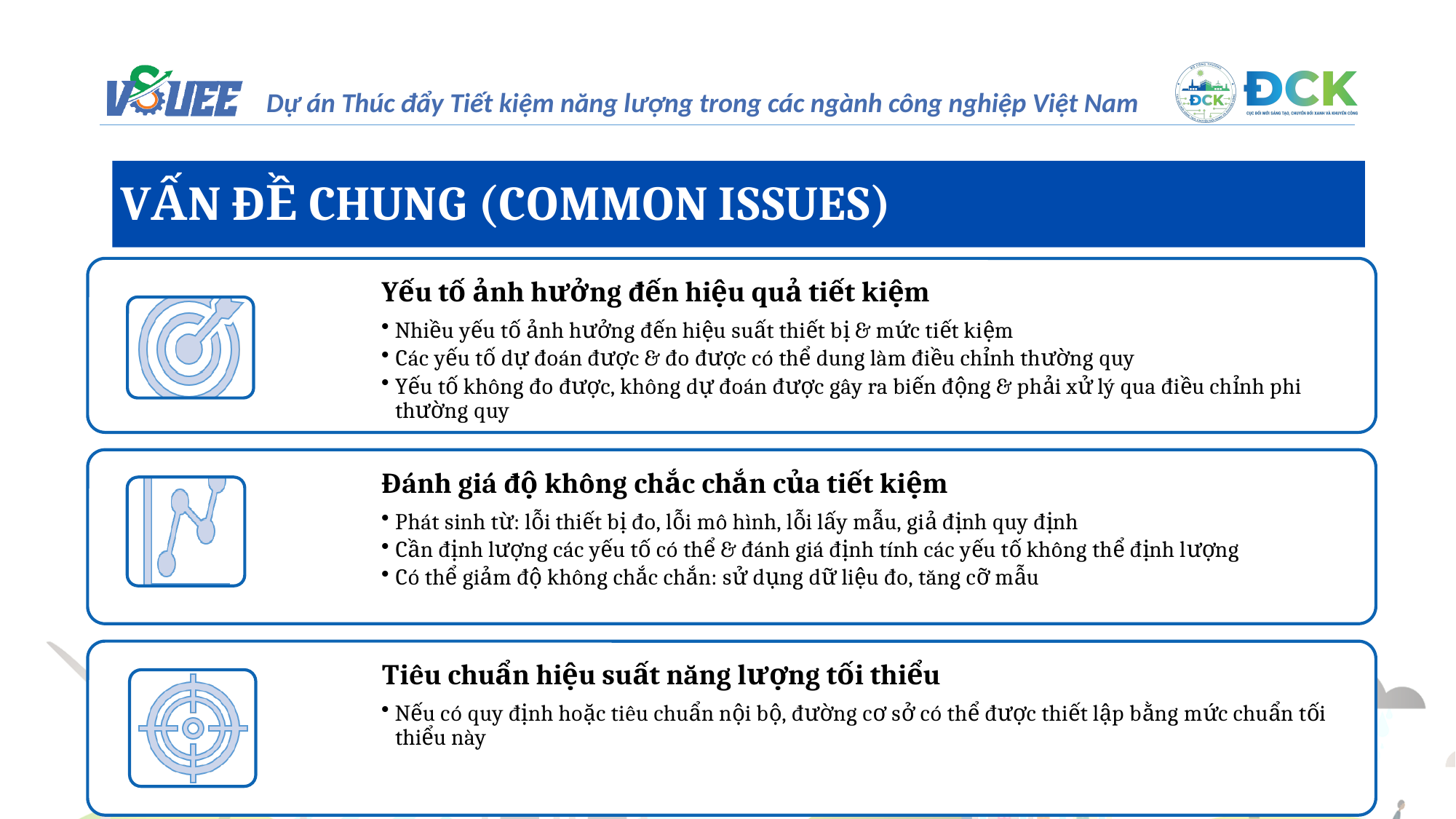

VẤN ĐỀ CHUNG (COMMON ISSUES)
Yếu tố ảnh hưởng đến hiệu quả tiết kiệm
Nhiều yếu tố ảnh hưởng đến hiệu suất thiết bị & mức tiết kiệm
Các yếu tố dự đoán được & đo được có thể dung làm điều chỉnh thường quy
Yếu tố không đo được, không dự đoán được gây ra biến động & phải xử lý qua điều chỉnh phi thường quy
Đánh giá độ không chắc chắn của tiết kiệm
Phát sinh từ: lỗi thiết bị đo, lỗi mô hình, lỗi lấy mẫu, giả định quy định
Cần định lượng các yếu tố có thể & đánh giá định tính các yếu tố không thể định lượng
Có thể giảm độ không chắc chắn: sử dụng dữ liệu đo, tăng cỡ mẫu
Tiêu chuẩn hiệu suất năng lượng tối thiểu
Nếu có quy định hoặc tiêu chuẩn nội bộ, đường cơ sở có thể được thiết lập bằng mức chuẩn tối thiểu này